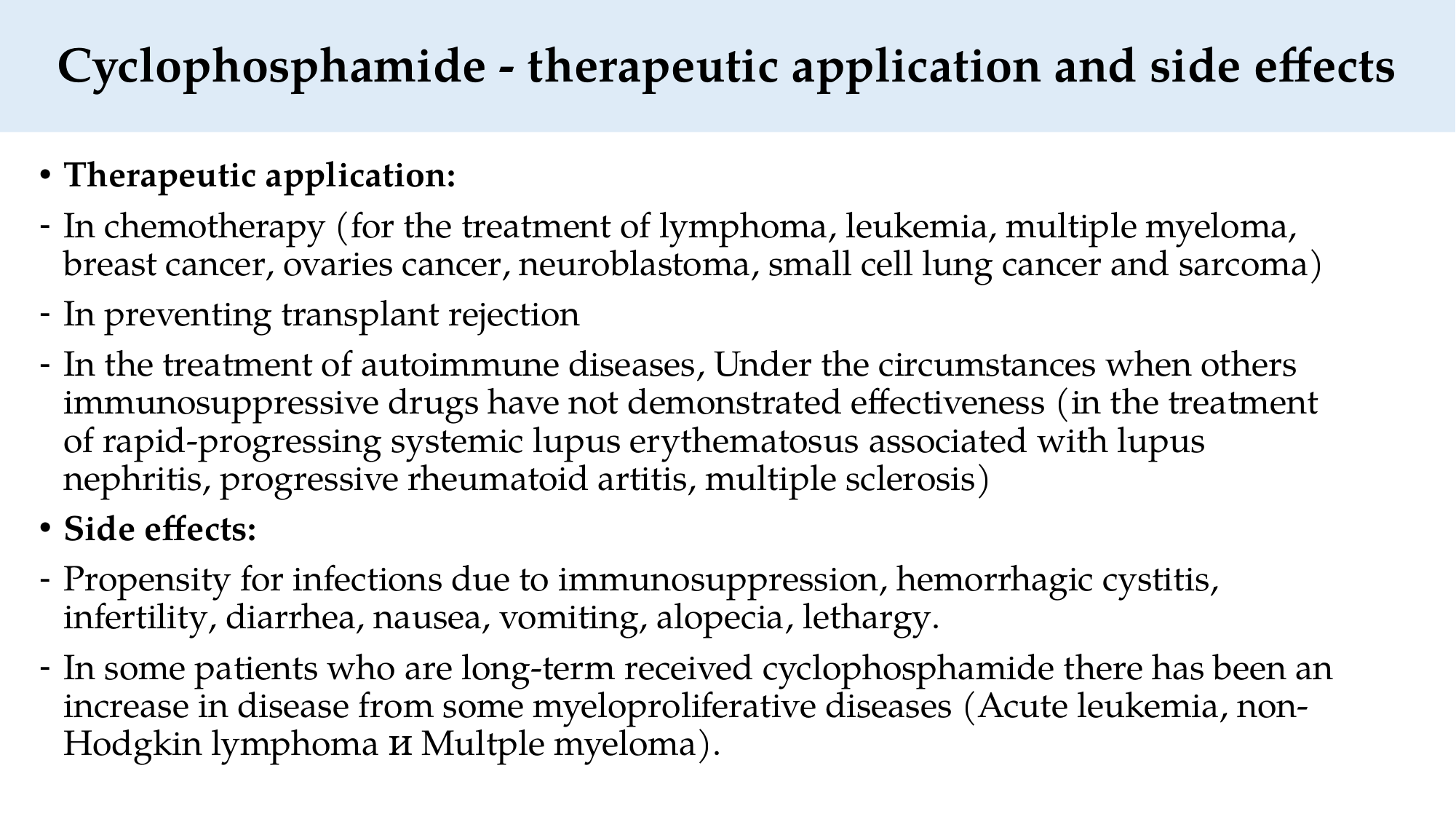

Cyclophosphamide - therapeutic application and side effects
Therapeutic application:
In chemotherapy (for the treatment of lymphoma, leukemia, multiple myeloma, breast cancer, ovaries cancer, neuroblastoma, small cell lung cancer and sarcoma)
In preventing transplant rejection
In the treatment of autoimmune diseases, Under the circumstances when others immunosuppressive drugs have not demonstrated effectiveness (in the treatment of rapid-progressing systemic lupus erythematosus associated with lupus nephritis, progressive rheumatoid artitis, multiple sclerosis)
Side effects:
Propensity for infections due to immunosuppression, hemorrhagic cystitis, infertility, diarrhea, nausea, vomiting, alopecia, lethargy.
In some patients who are long-term received cyclophosphamide there has been an increase in disease from some myeloproliferative diseases (Acute leukemia, non-Hodgkin lymphoma и Multple myeloma).